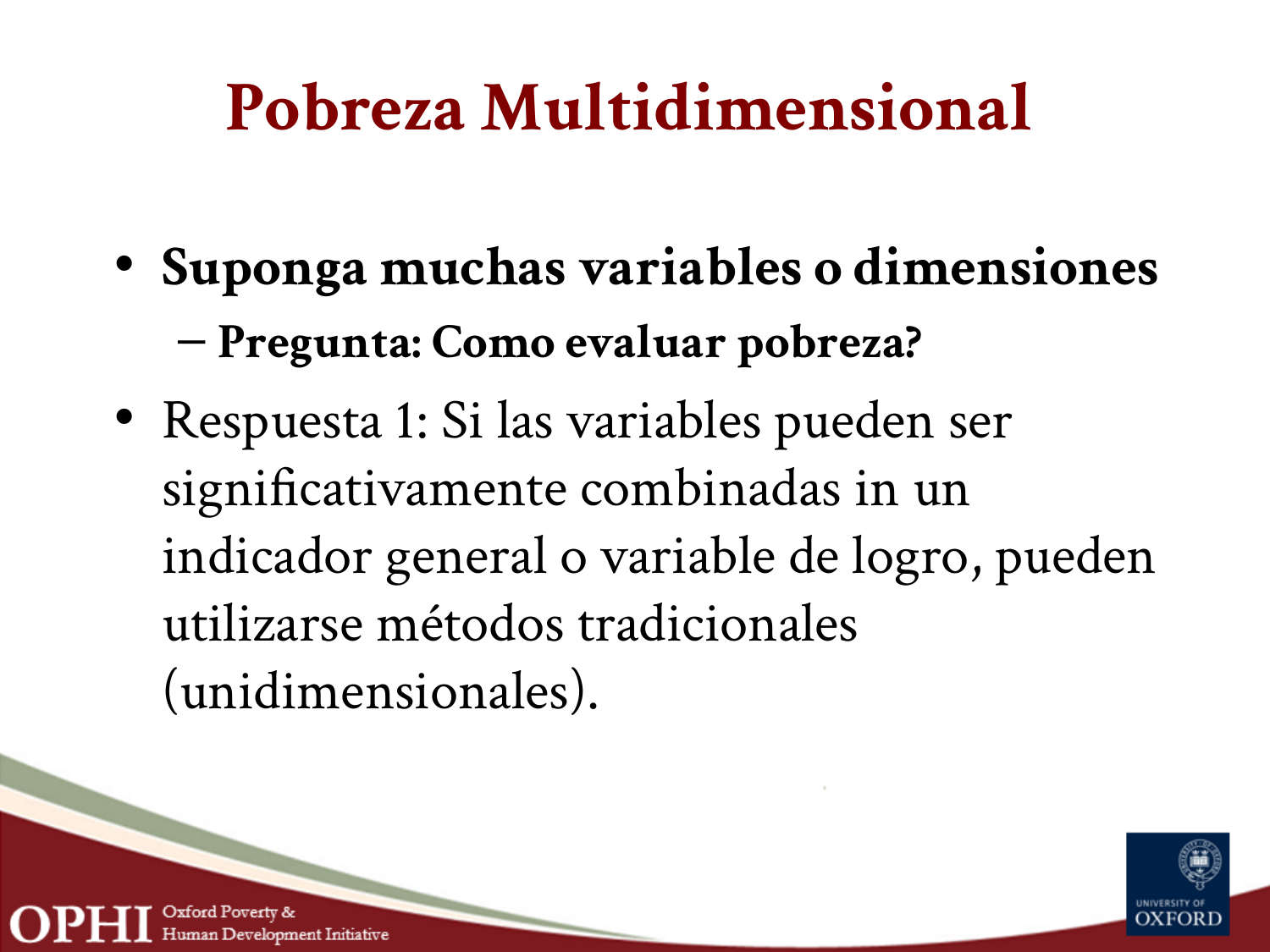

Pobreza Multidimensional
Suponga muchas variables o dimensiones
Pregunta: Como evaluar pobreza?
Respuesta 1: Si las variables pueden ser significativamente combinadas in un indicador general o variable de logro, pueden utilizarse métodos tradicionales (unidimensionales).